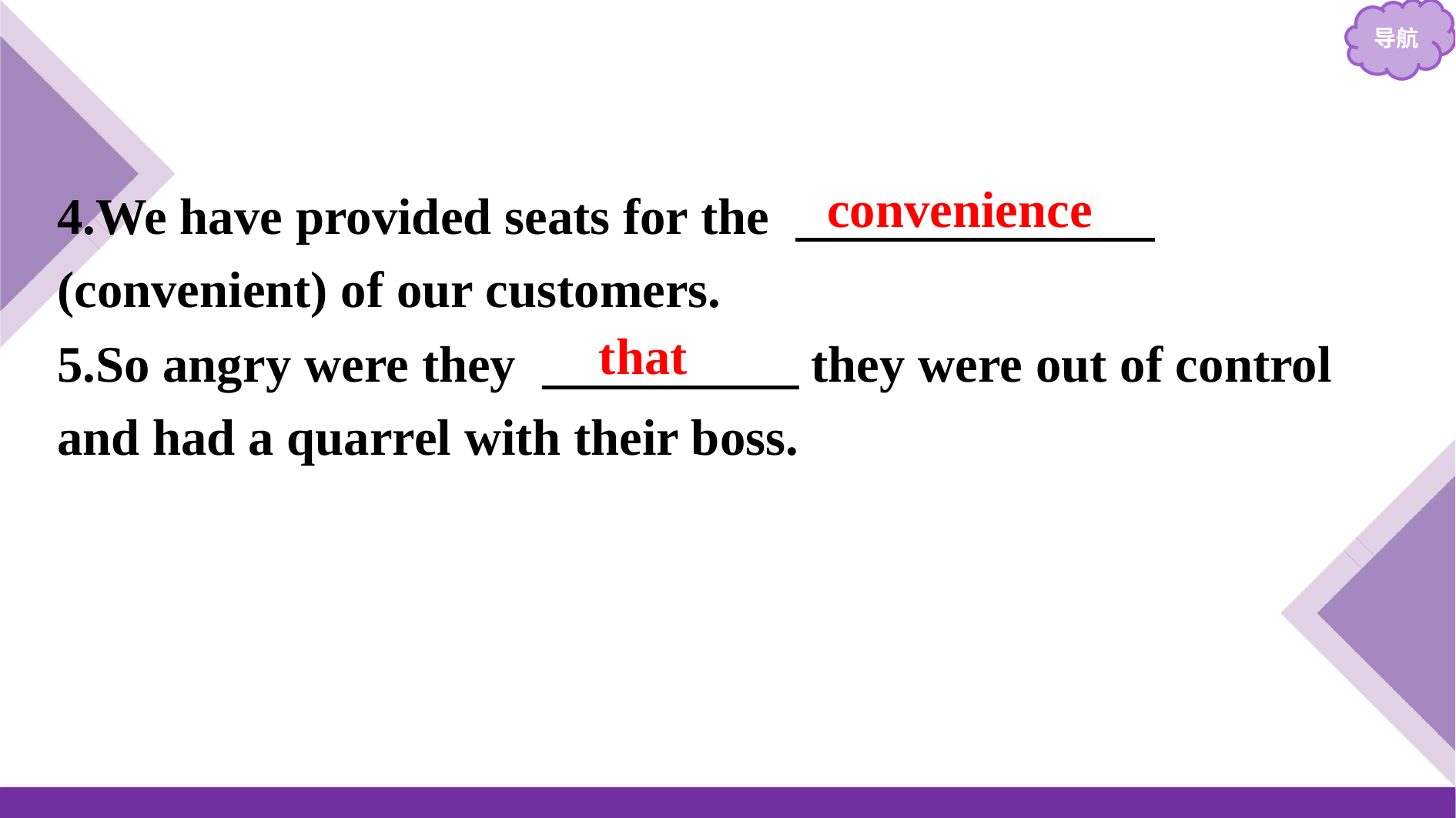

4.We have provided seats for the 　　　　　　　(convenient) of our customers.
5.So angry were they 　　　　　they were out of control and had a quarrel with their boss.
convenience
that